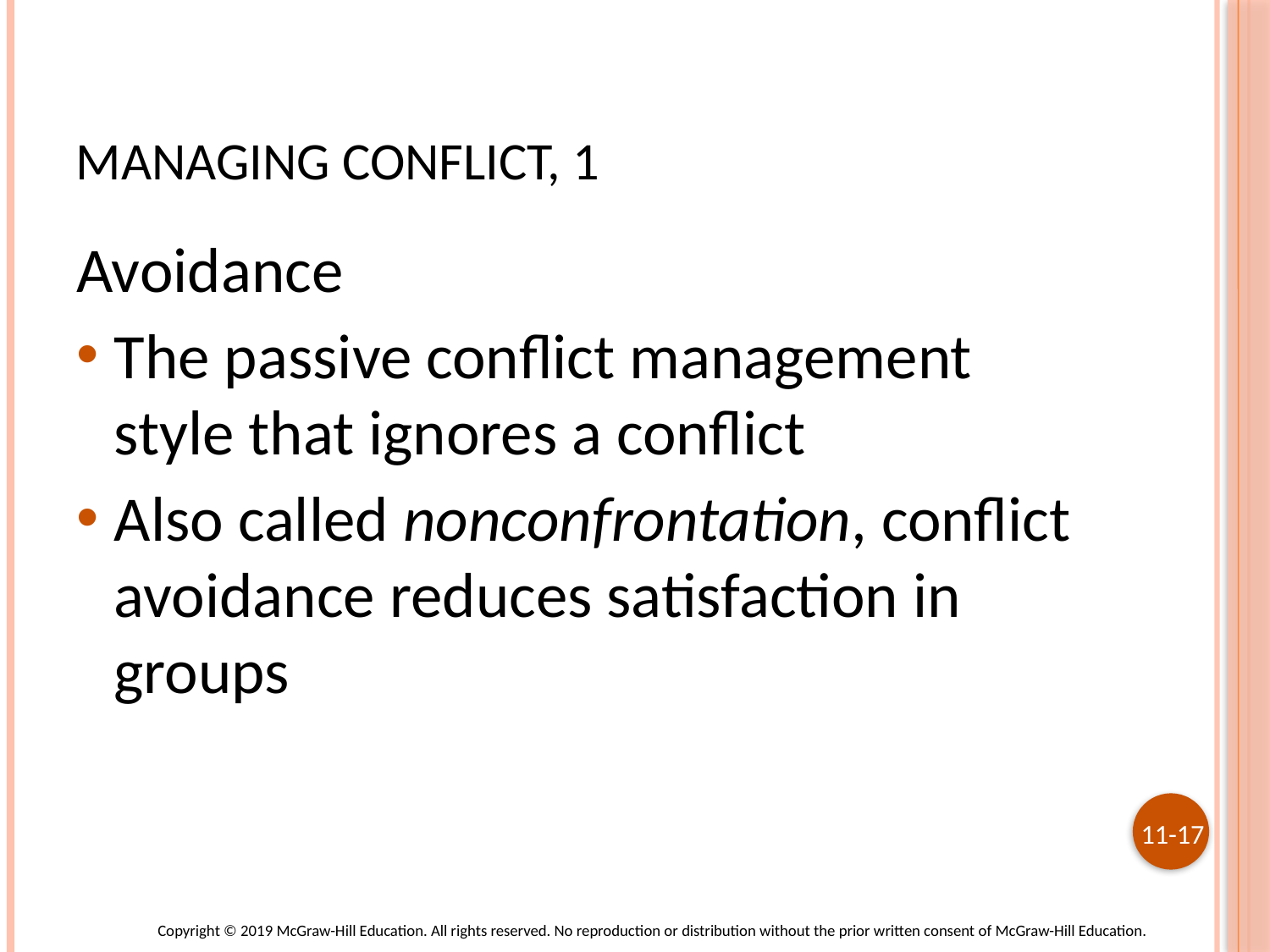

# Managing Conflict, 1
Avoidance
The passive conflict management style that ignores a conflict
Also called nonconfrontation, conflict avoidance reduces satisfaction in groups